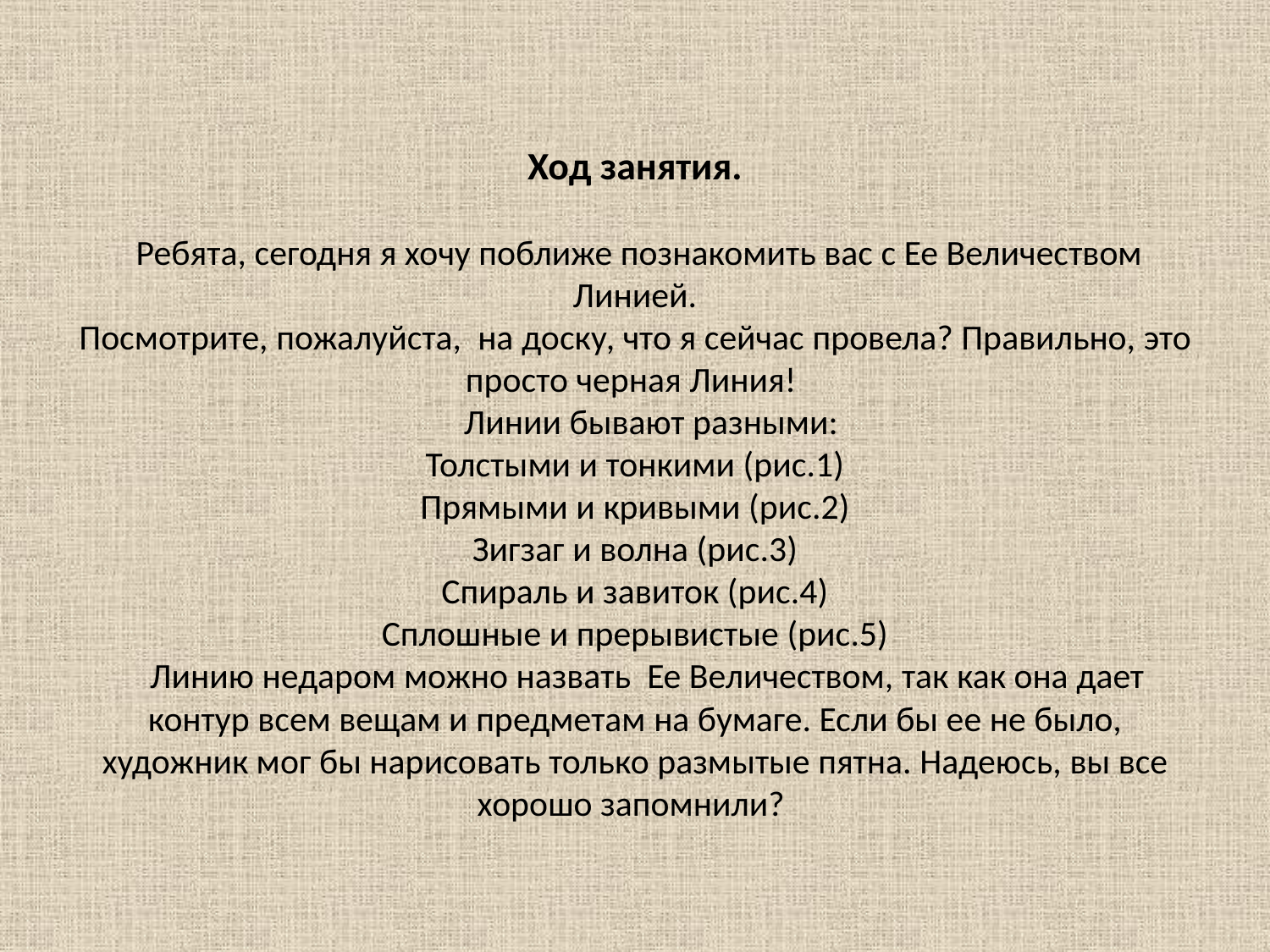

# Ход занятия.  Ребята, сегодня я хочу поближе познакомить вас с Ее Величеством Линией. Посмотрите, пожалуйста,  на доску, что я сейчас провела? Правильно, это просто черная Линия! Линии бывают разными: Толстыми и тонкими (рис.1) Прямыми и кривыми (рис.2) Зигзаг и волна (рис.3) Спираль и завиток (рис.4) Сплошные и прерывистые (рис.5) Линию недаром можно назвать  Ее Величеством, так как она дает контур всем вещам и предметам на бумаге. Если бы ее не было, художник мог бы нарисовать только размытые пятна. Надеюсь, вы все хорошо запомнили?